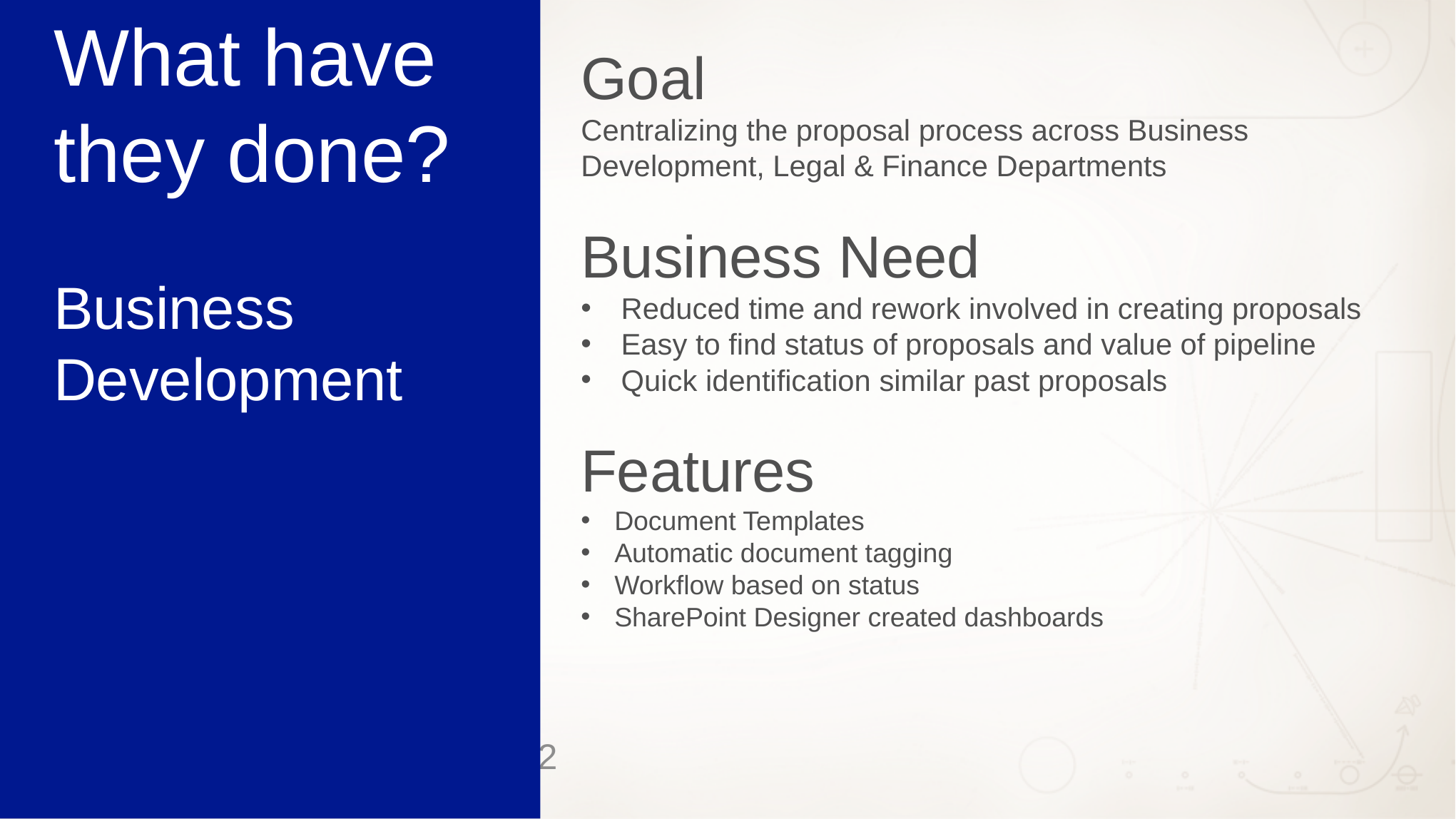

What have they done?

Business Development

Goal
Centralizing the proposal process across Business Development, Legal & Finance Departments

Business Need
Reduced time and rework involved in creating proposals
Easy to find status of proposals and value of pipeline
Quick identification similar past proposals

Features
Document Templates
Automatic document tagging
Workflow based on status
SharePoint Designer created dashboards